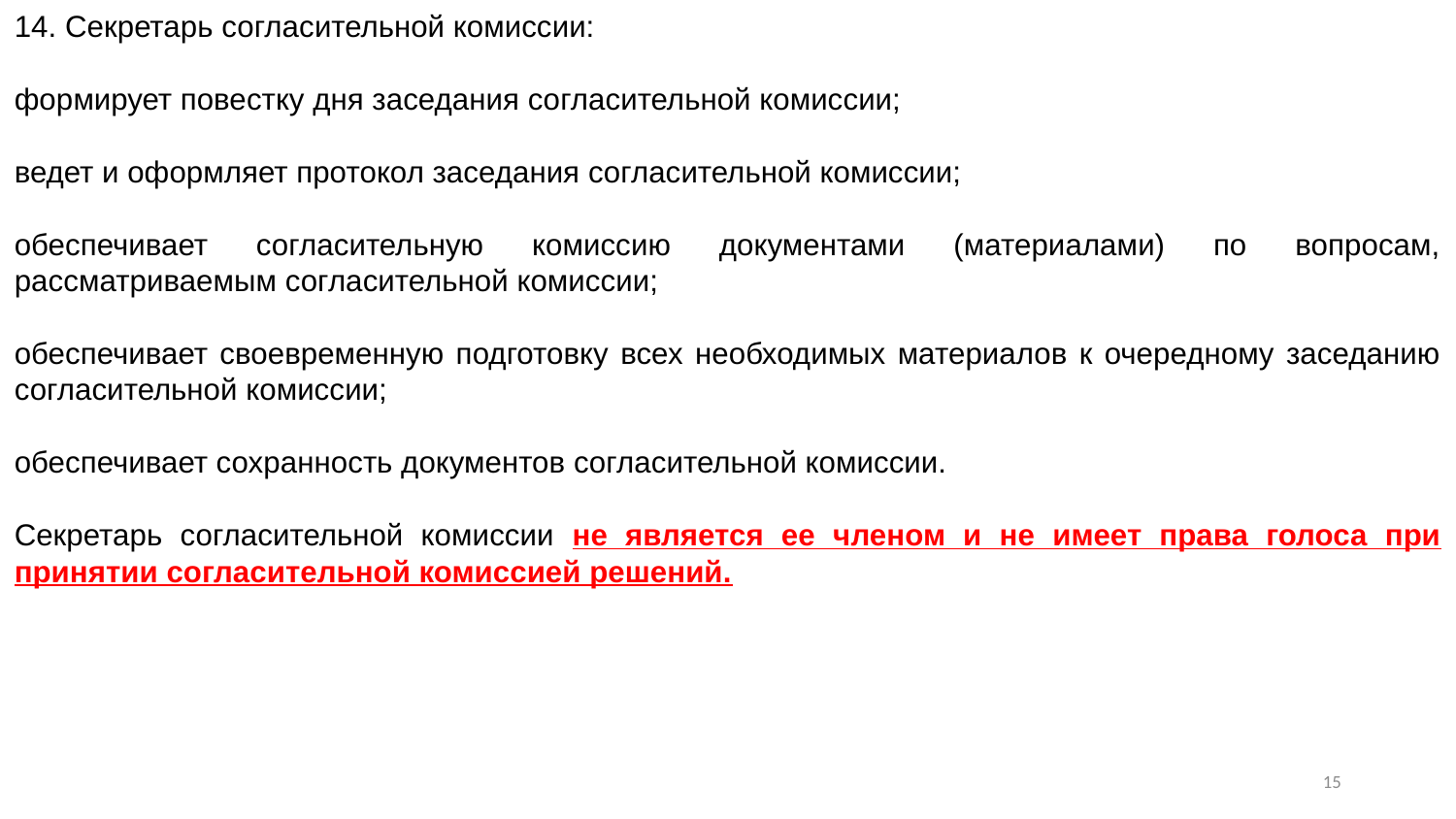

14. Секретарь согласительной комиссии:

формирует повестку дня заседания согласительной комиссии;

ведет и оформляет протокол заседания согласительной комиссии;

обеспечивает согласительную комиссию документами (материалами) по вопросам, рассматриваемым согласительной комиссии;

обеспечивает своевременную подготовку всех необходимых материалов к очередному заседанию согласительной комиссии;

обеспечивает сохранность документов согласительной комиссии.

Секретарь согласительной комиссии не является ее членом и не имеет права голоса при принятии согласительной комиссией решений.
15